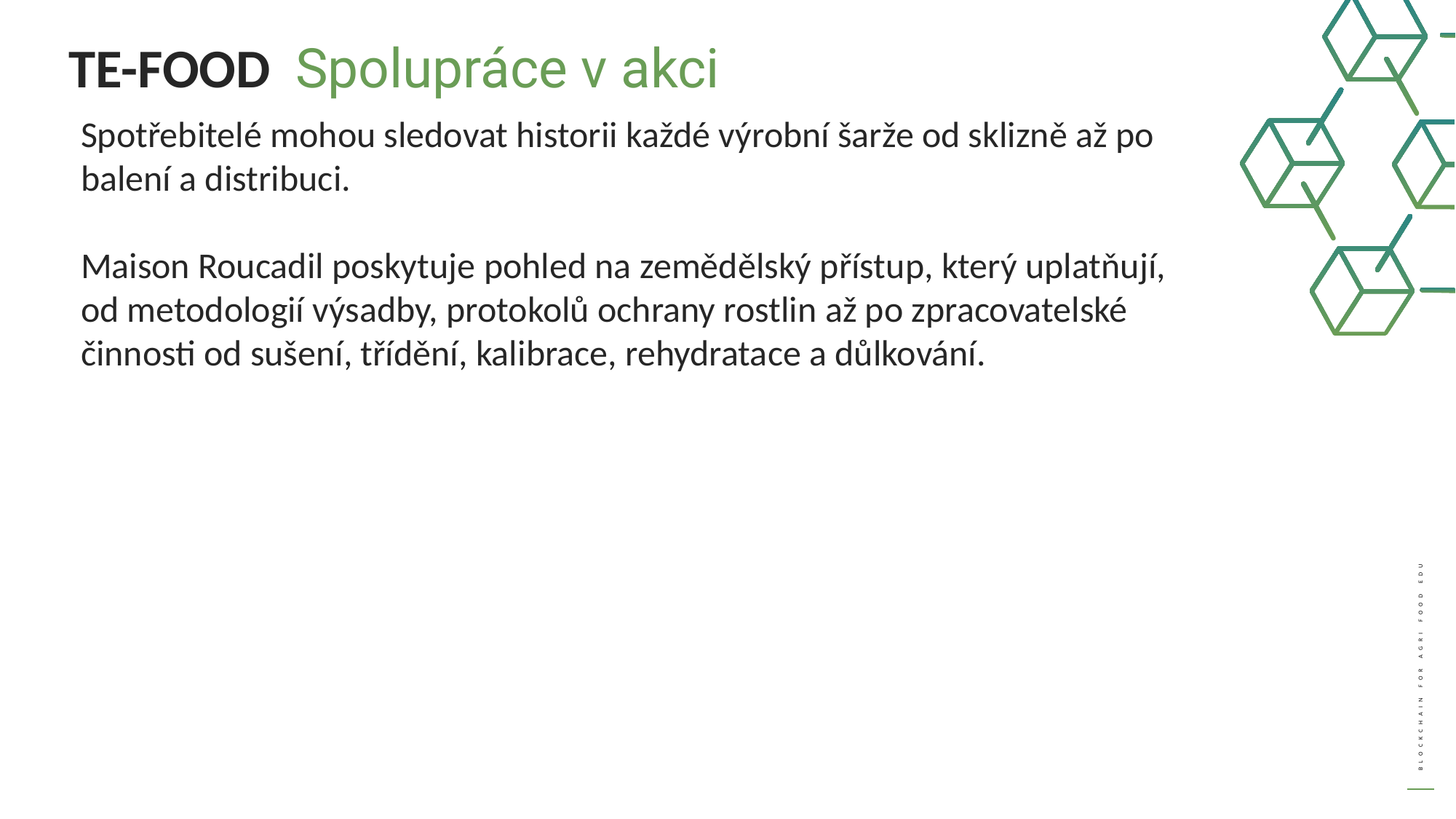

TE-FOOD  Spolupráce v akci

Spotřebitelé mohou sledovat historii každé výrobní šarže od sklizně až po balení a distribuci.

Maison Roucadil poskytuje pohled na zemědělský přístup, který uplatňují, od metodologií výsadby, protokolů ochrany rostlin až po zpracovatelské činnosti od sušení, třídění, kalibrace, rehydratace a důlkování.